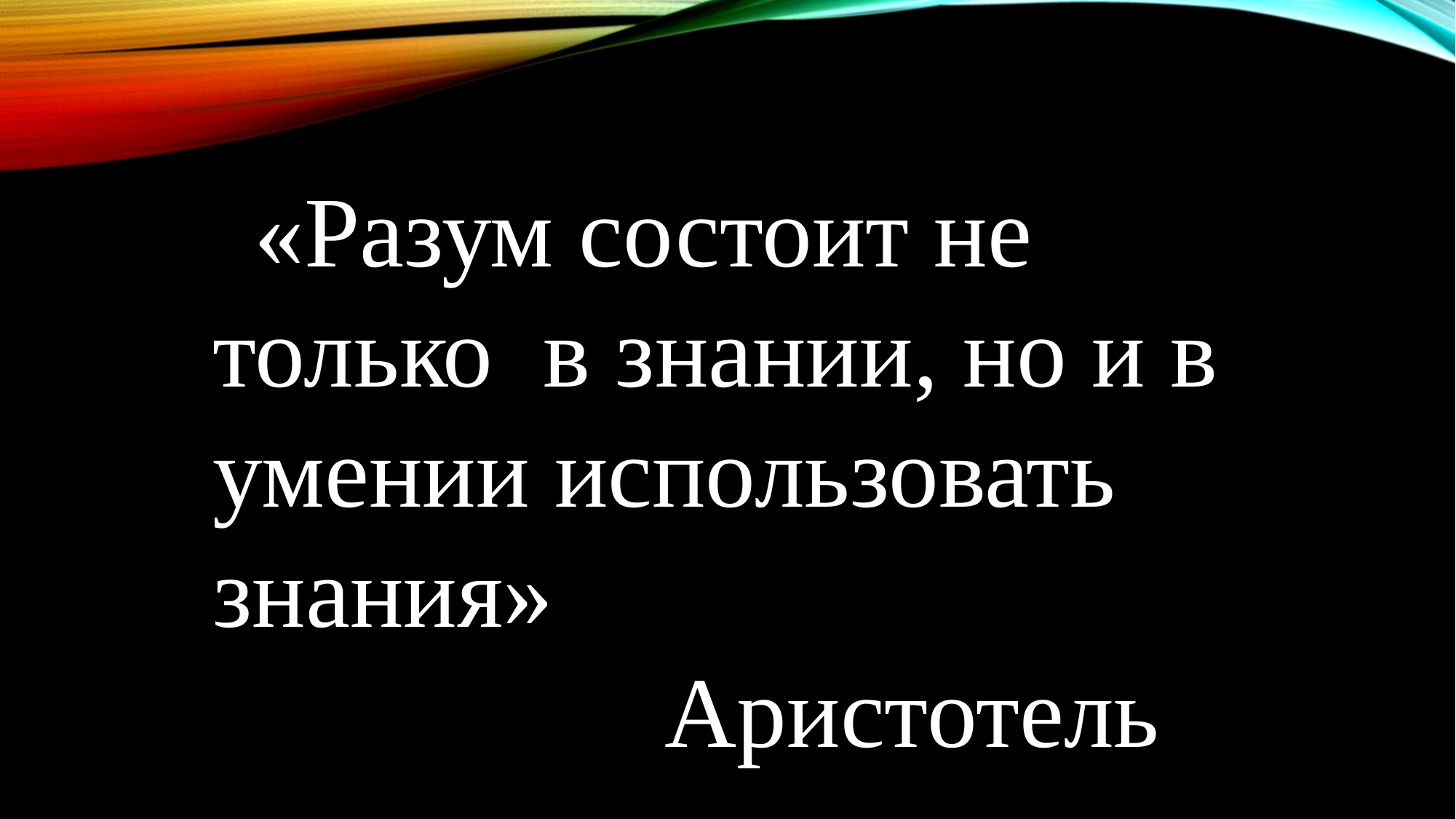

«Разум состоит не     только  в знании, но и в умении использовать знания»
                  Аристотель